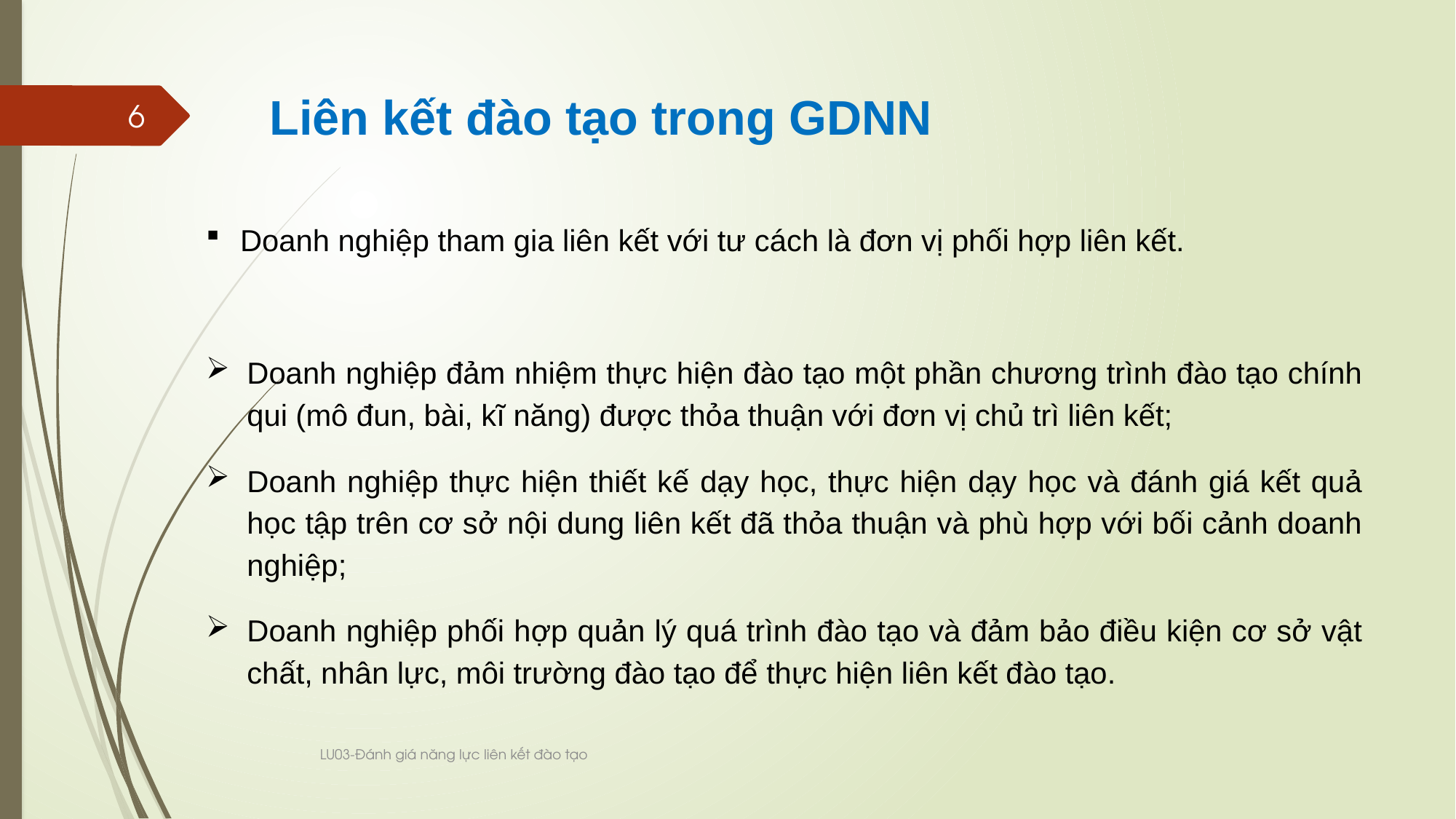

Liên kết đào tạo trong GDNN
6

Doanh nghiệp tham gia liên kết với tư cách là đơn vị phối hợp liên kết.

Doanh nghiệp đảm nhiệm thực hiện đào tạo một phần chương trình đào tạo chính qui (mô đun, bài, kĩ năng) được thỏa thuận với đơn vị chủ trì liên kết;
Doanh nghiệp thực hiện thiết kế dạy học, thực hiện dạy học và đánh giá kết quả học tập trên cơ sở nội dung liên kết đã thỏa thuận và phù hợp với bối cảnh doanh nghiệp;
Doanh nghiệp phối hợp quản lý quá trình đào tạo và đảm bảo điều kiện cơ sở vật chất, nhân lực, môi trường đào tạo để thực hiện liên kết đào tạo.

LU03-Đánh giá năng lực liên kết đào tạo